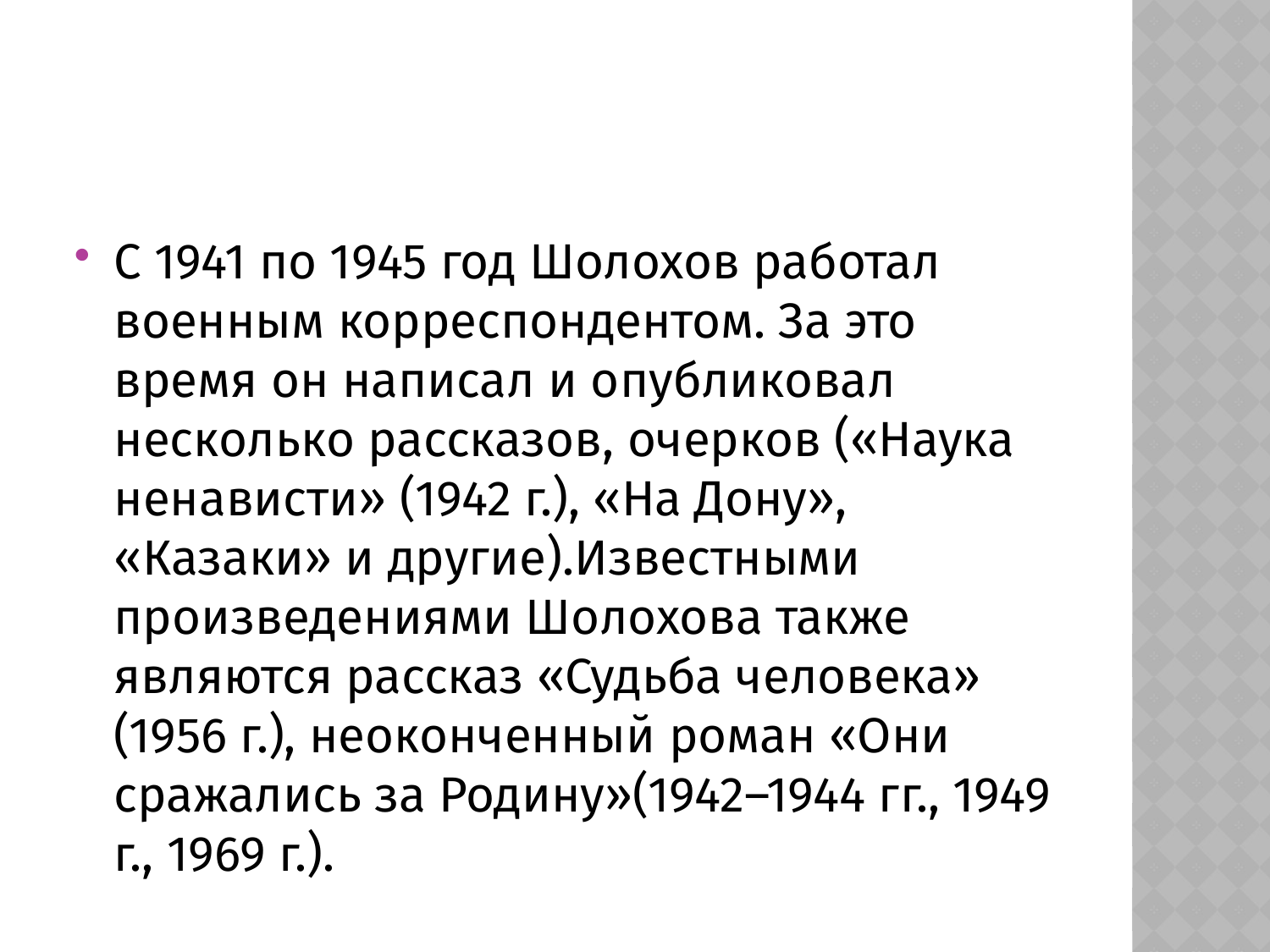

#
С 1941 по 1945 год Шолохов работал военным корреспондентом. За это время он написал и опубликовал несколько рассказов, очерков («Наука ненависти» (1942 г.), «На Дону», «Казаки» и другие).Известными произведениями Шолохова также являются рассказ «Судьба человека» (1956 г.), неоконченный роман «Они сражались за Родину»(1942–1944 гг., 1949 г., 1969 г.).